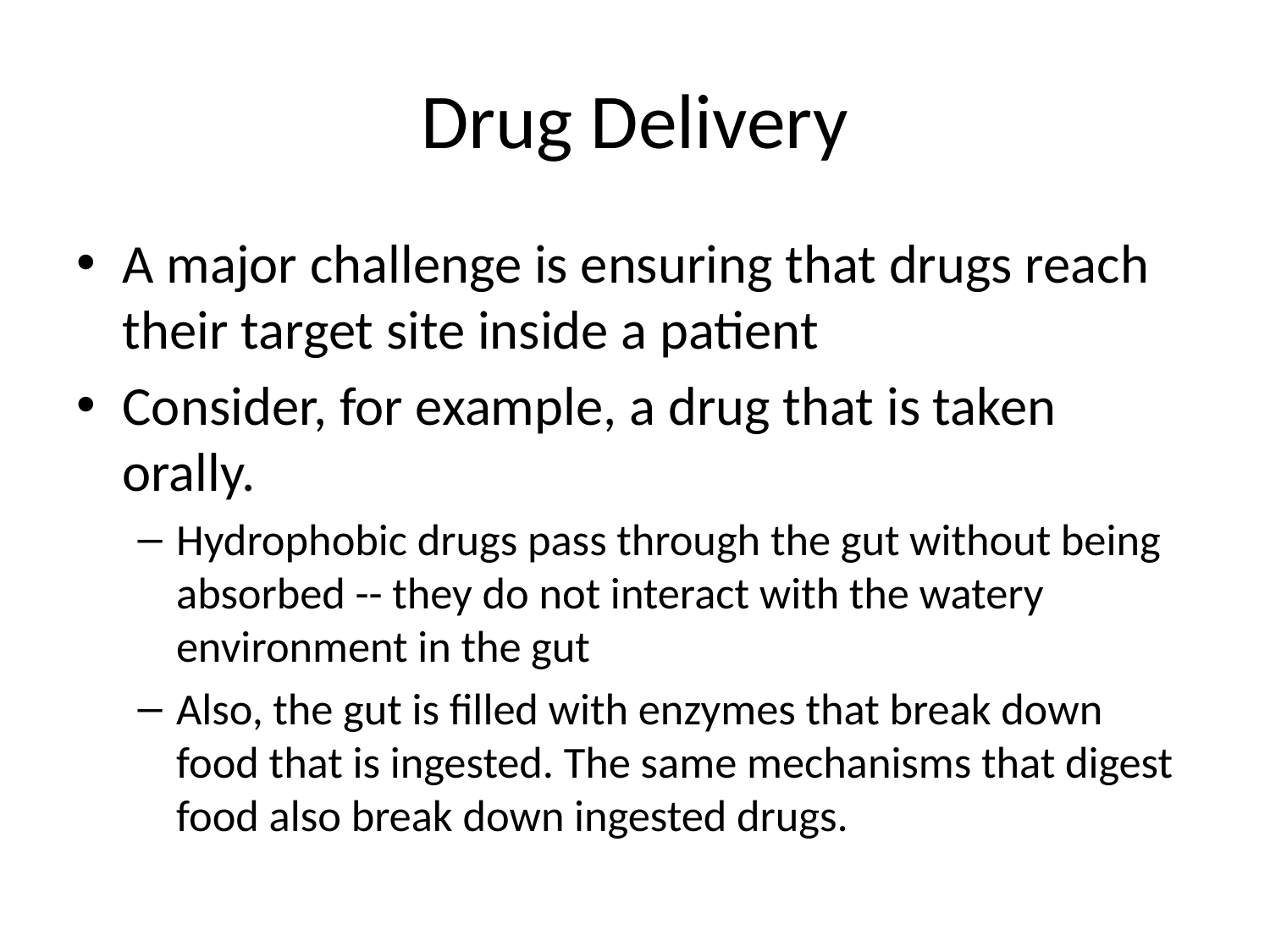

# Drug Delivery
A major challenge is ensuring that drugs reach their target site inside a patient
Consider, for example, a drug that is taken orally.
Hydrophobic drugs pass through the gut without being absorbed -- they do not interact with the watery environment in the gut
Also, the gut is filled with enzymes that break down food that is ingested. The same mechanisms that digest food also break down ingested drugs.